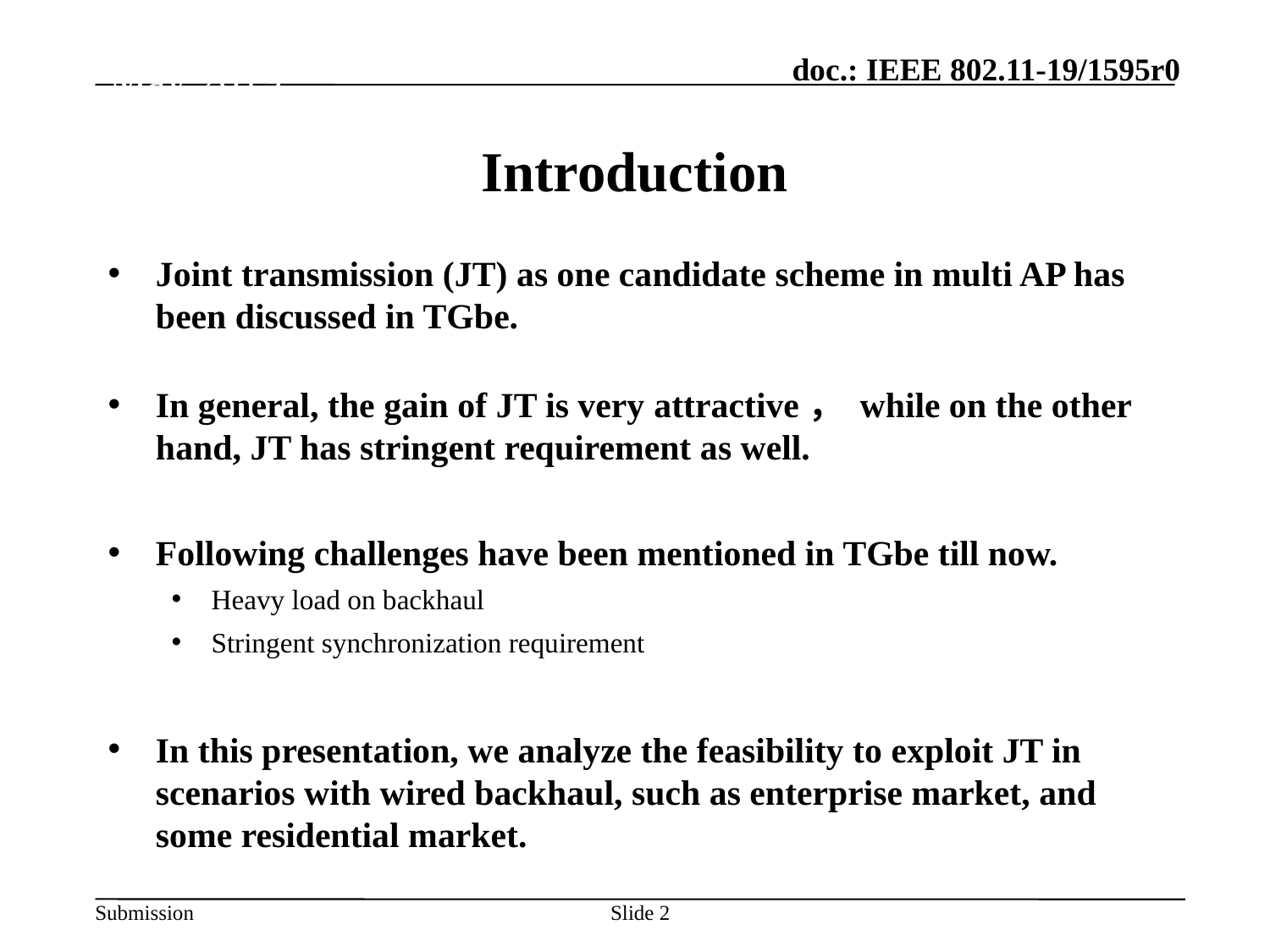

May 2019
# Introduction
Joint transmission (JT) as one candidate scheme in multi AP has been discussed in TGbe.

In general, the gain of JT is very attractive， while on the other hand, JT has stringent requirement as well.

Following challenges have been mentioned in TGbe till now.
Heavy load on backhaul
Stringent synchronization requirement

In this presentation, we analyze the feasibility to exploit JT in scenarios with wired backhaul, such as enterprise market, and some residential market.
Slide 2